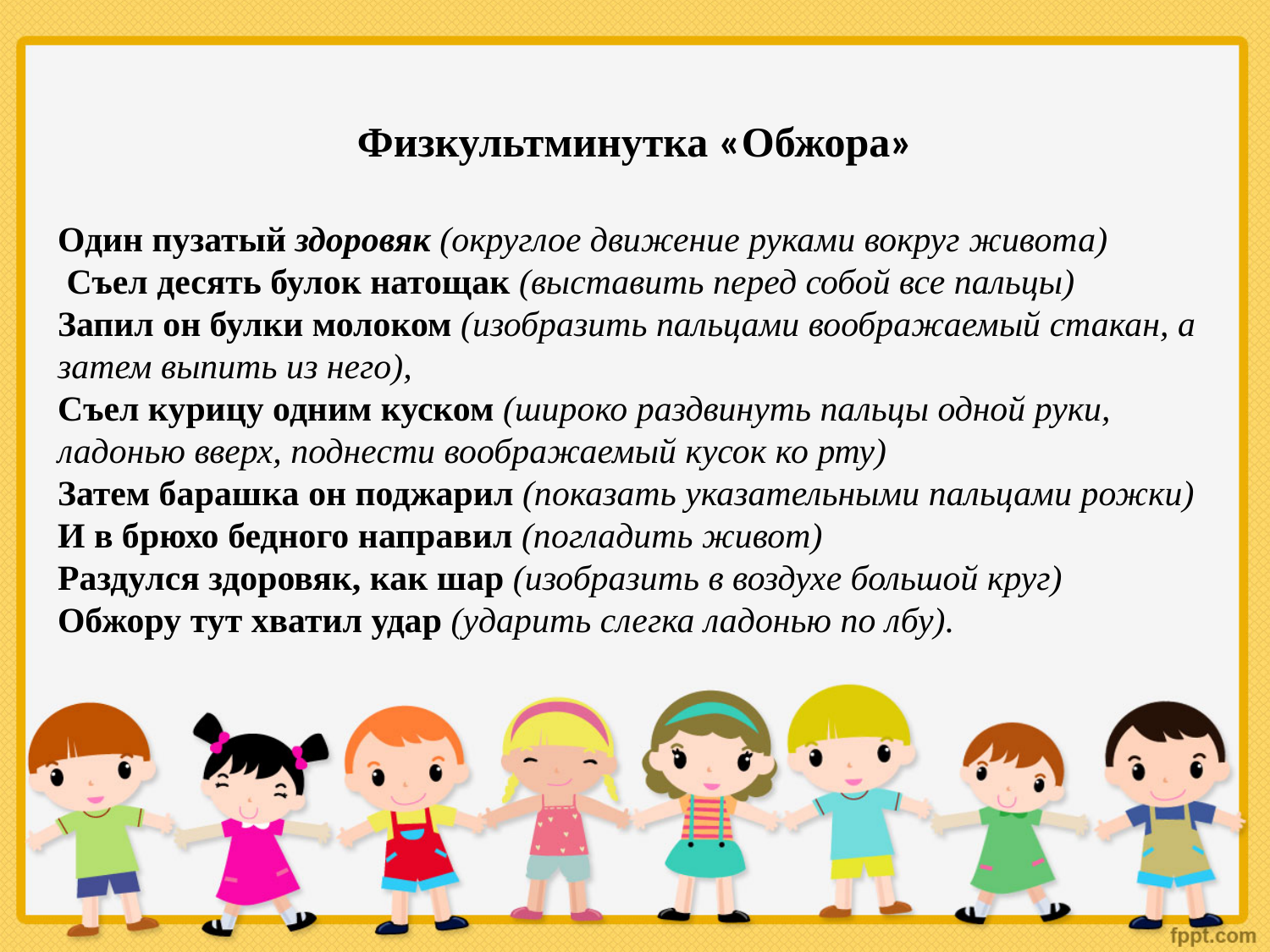

Физкультминутка «Обжора»

Один пузатый здоровяк (округлое движение руками вокруг живота)
 Съел десять булок натощак (выставить перед собой все пальцы)
Запил он булки молоком (изобразить пальцами воображаемый стакан, а затем выпить из него),
Съел курицу одним куском (широко раздвинуть пальцы одной руки, ладонью вверх, поднести воображаемый кусок ко рту)
Затем барашка он поджарил (показать указательными пальцами рожки)
И в брюхо бедного направил (погладить живот)
Раздулся здоровяк, как шар (изобразить в воздухе большой круг)
Обжору тут хватил удар (ударить слегка ладонью по лбу).